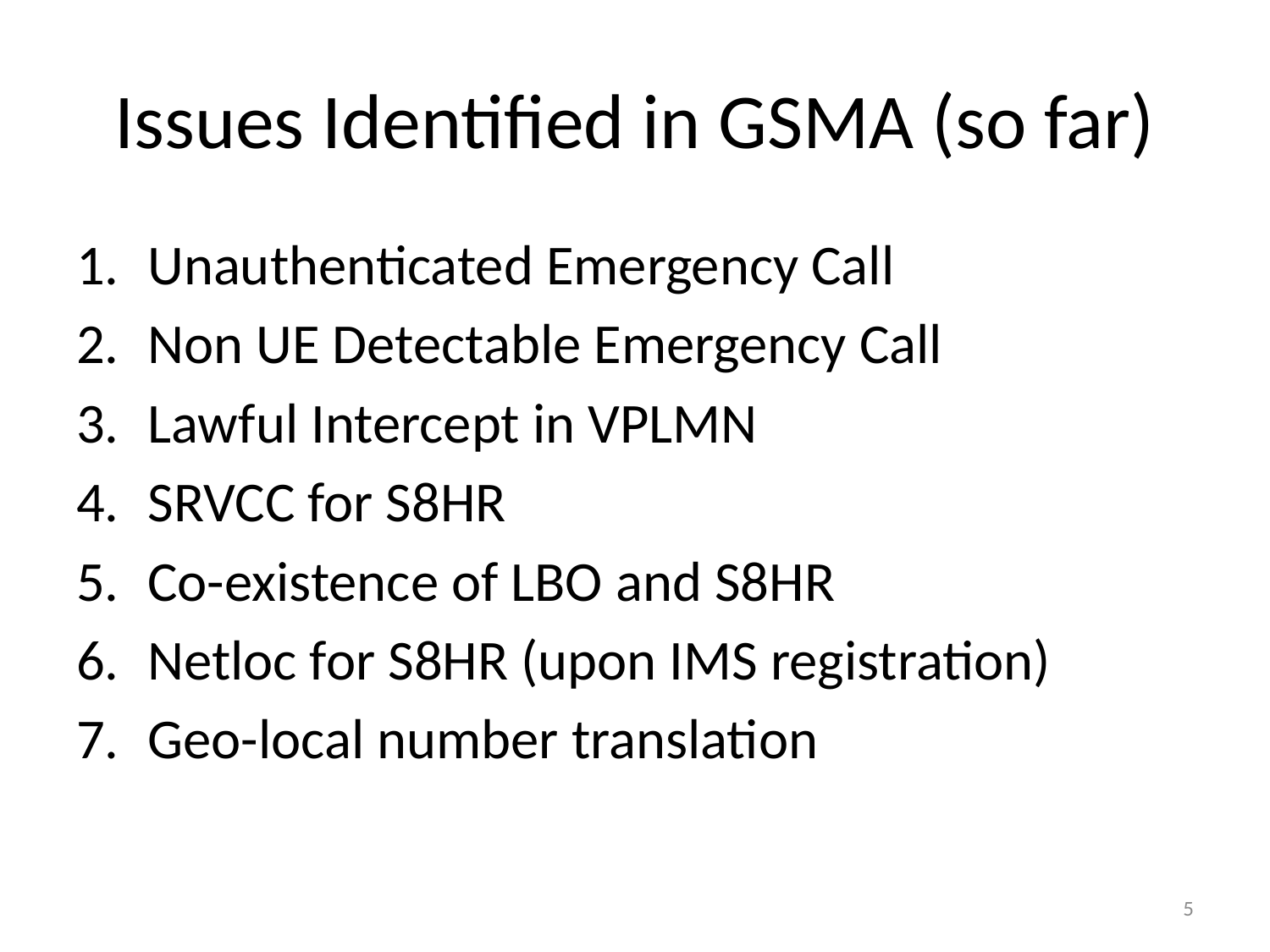

# Issues Identified in GSMA (so far)
Unauthenticated Emergency Call
Non UE Detectable Emergency Call
Lawful Intercept in VPLMN
SRVCC for S8HR
Co-existence of LBO and S8HR
Netloc for S8HR (upon IMS registration)
Geo-local number translation

5